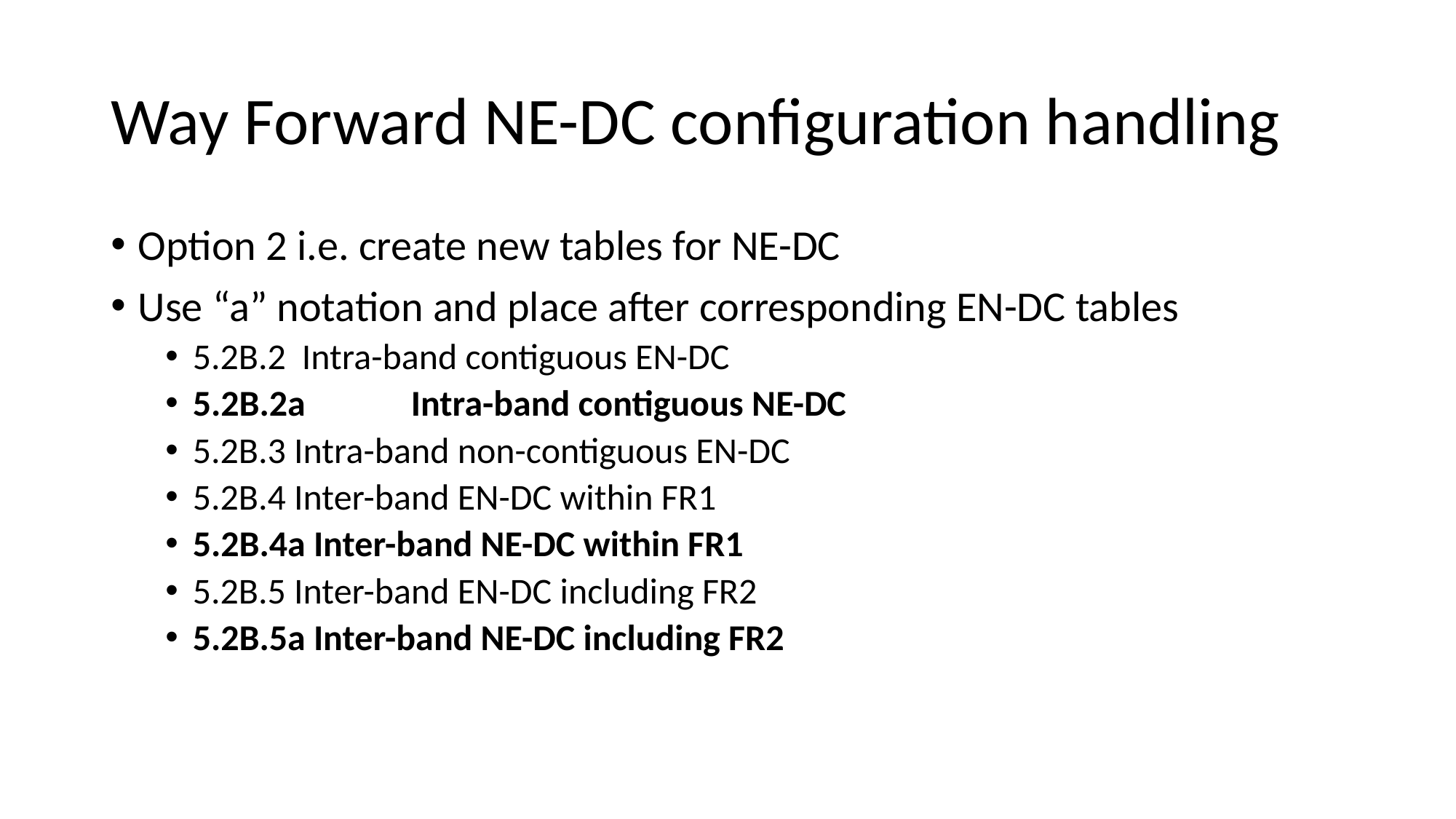

# Way Forward NE-DC configuration handling
Option 2 i.e. create new tables for NE-DC
Use “a” notation and place after corresponding EN-DC tables
5.2B.2	Intra-band contiguous EN-DC
5.2B.2a	Intra-band contiguous NE-DC
5.2B.3 Intra-band non-contiguous EN-DC
5.2B.4 Inter-band EN-DC within FR1
5.2B.4a Inter-band NE-DC within FR1
5.2B.5 Inter-band EN-DC including FR2
5.2B.5a Inter-band NE-DC including FR2